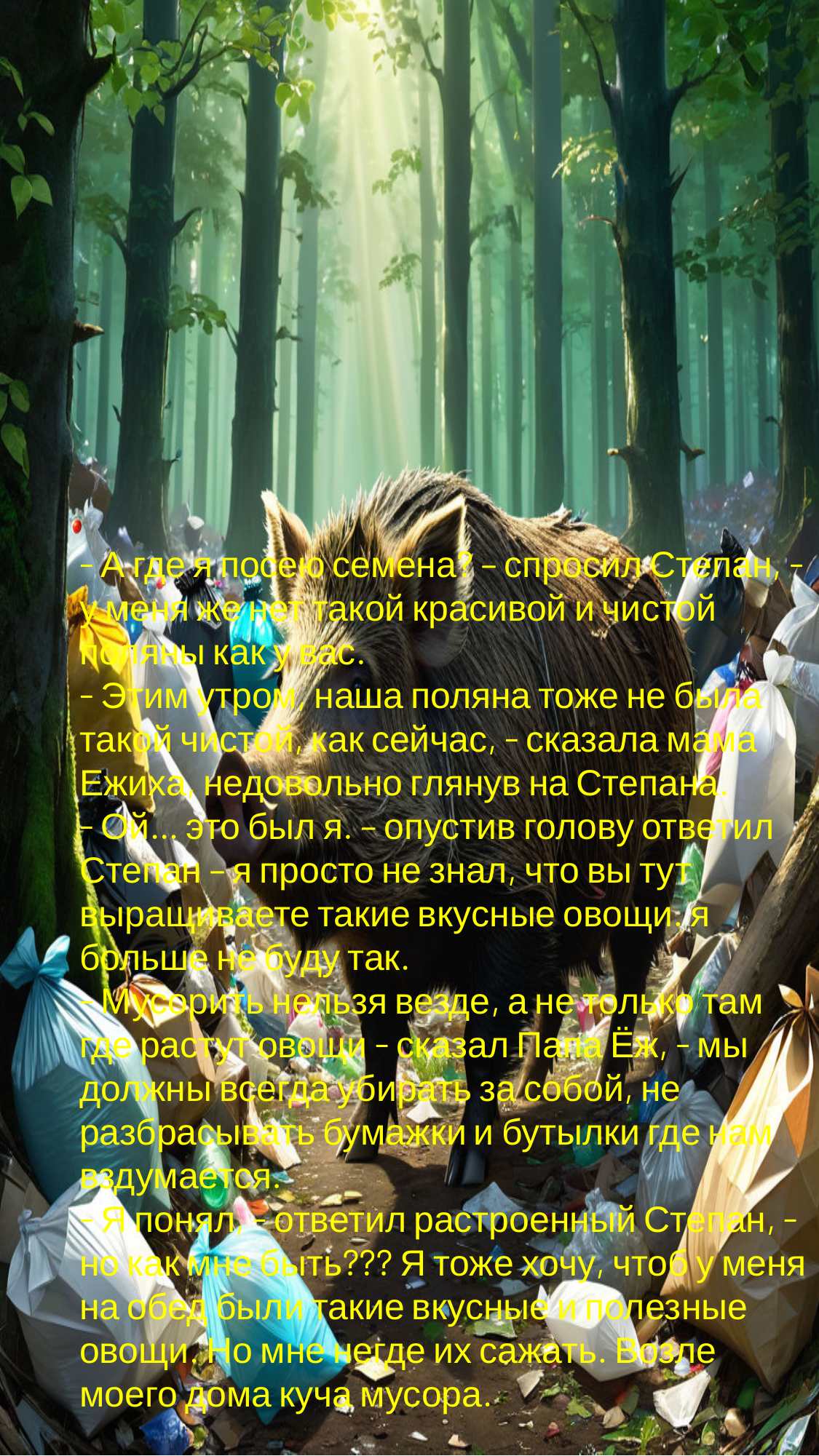

- А где я посею семена? – спросил Степан, - у меня же нет такой красивой и чистой поляны как у вас.
- Этим утром, наша поляна тоже не была такой чистой, как сейчас, - сказала мама Ежиха, недовольно глянув на Степана.
- Ой… это был я. – опустив голову ответил Степан – я просто не знал, что вы тут выращиваете такие вкусные овощи. я больше не буду так.
- Мусорить нельзя везде, а не только там где растут овощи - сказал Папа Ёж, - мы должны всегда убирать за собой, не разбрасывать бумажки и бутылки где нам вздумается.
- Я понял, - ответил растроенный Степан, - но как мне быть??? Я тоже хочу, чтоб у меня на обед были такие вкусные и полезные овощи. Но мне негде их сажать. Возле моего дома куча мусора.